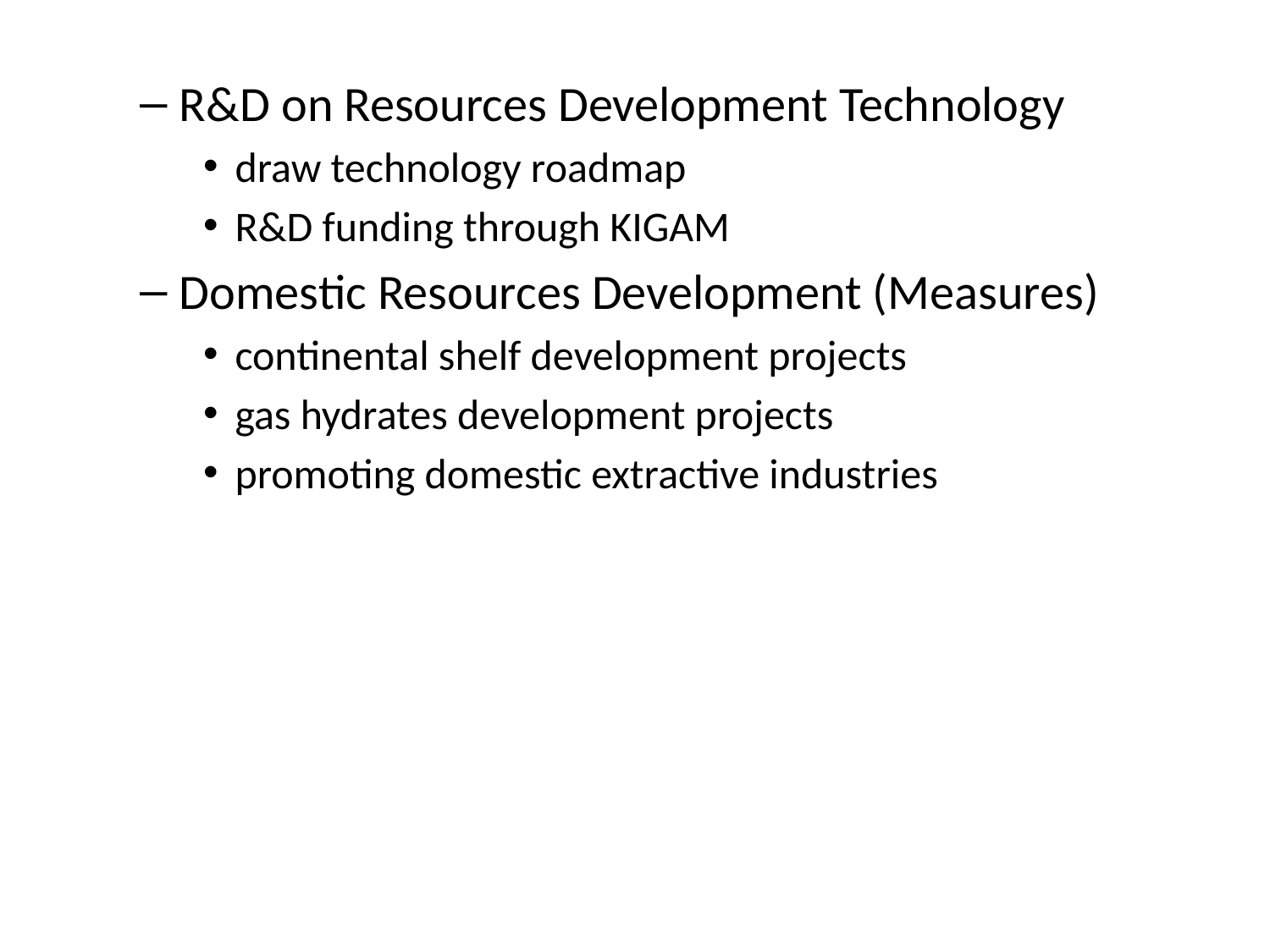

R&D on Resources Development Technology
draw technology roadmap
R&D funding through KIGAM
Domestic Resources Development (Measures)
continental shelf development projects
gas hydrates development projects
promoting domestic extractive industries